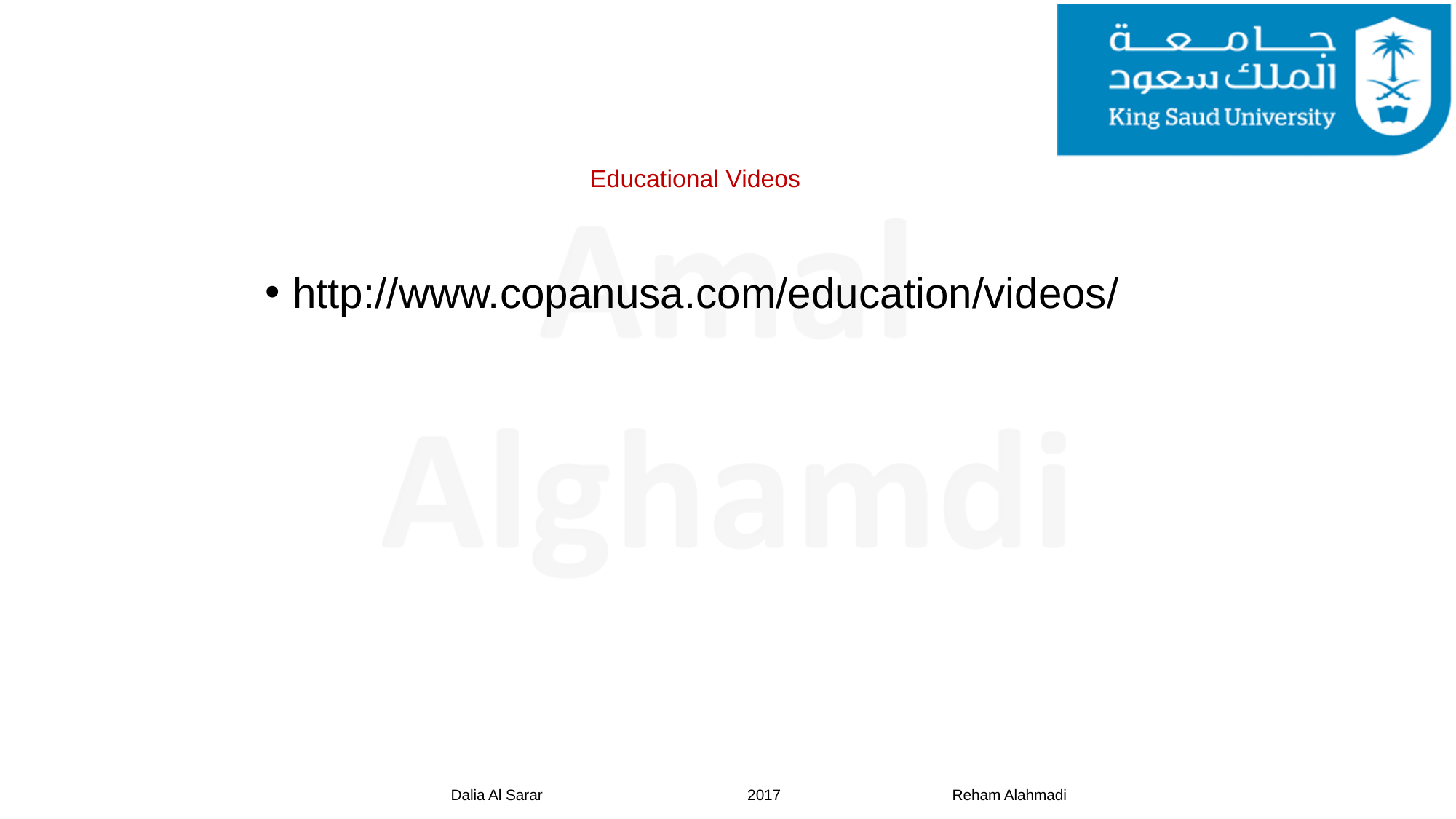

# Educational Videos
http://www.copanusa.com/education/videos/
Dalia Al Sarar                                                 2017                                         Reham Alahmadi